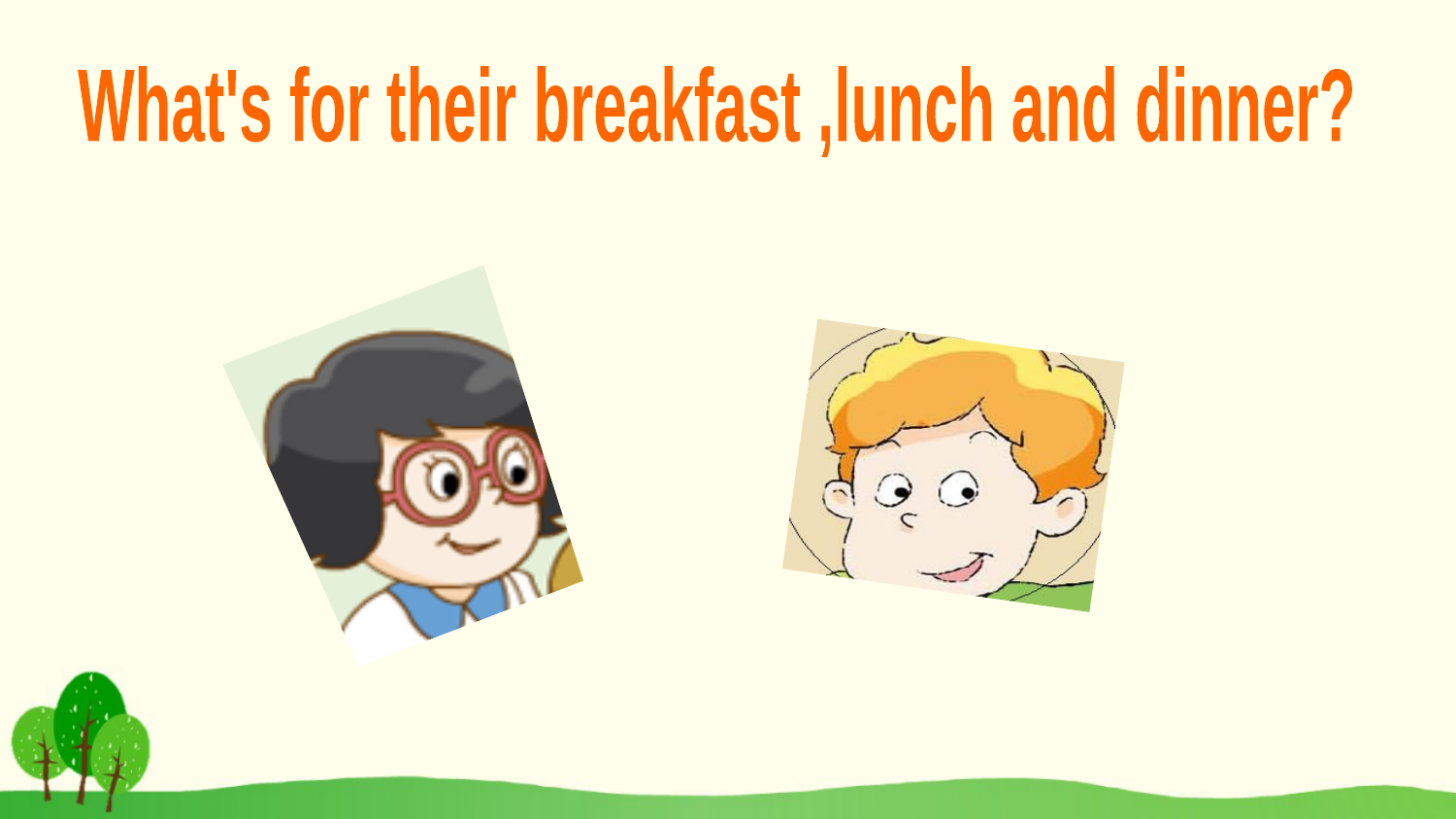

What's for their breakfast ,lunch and dinner?